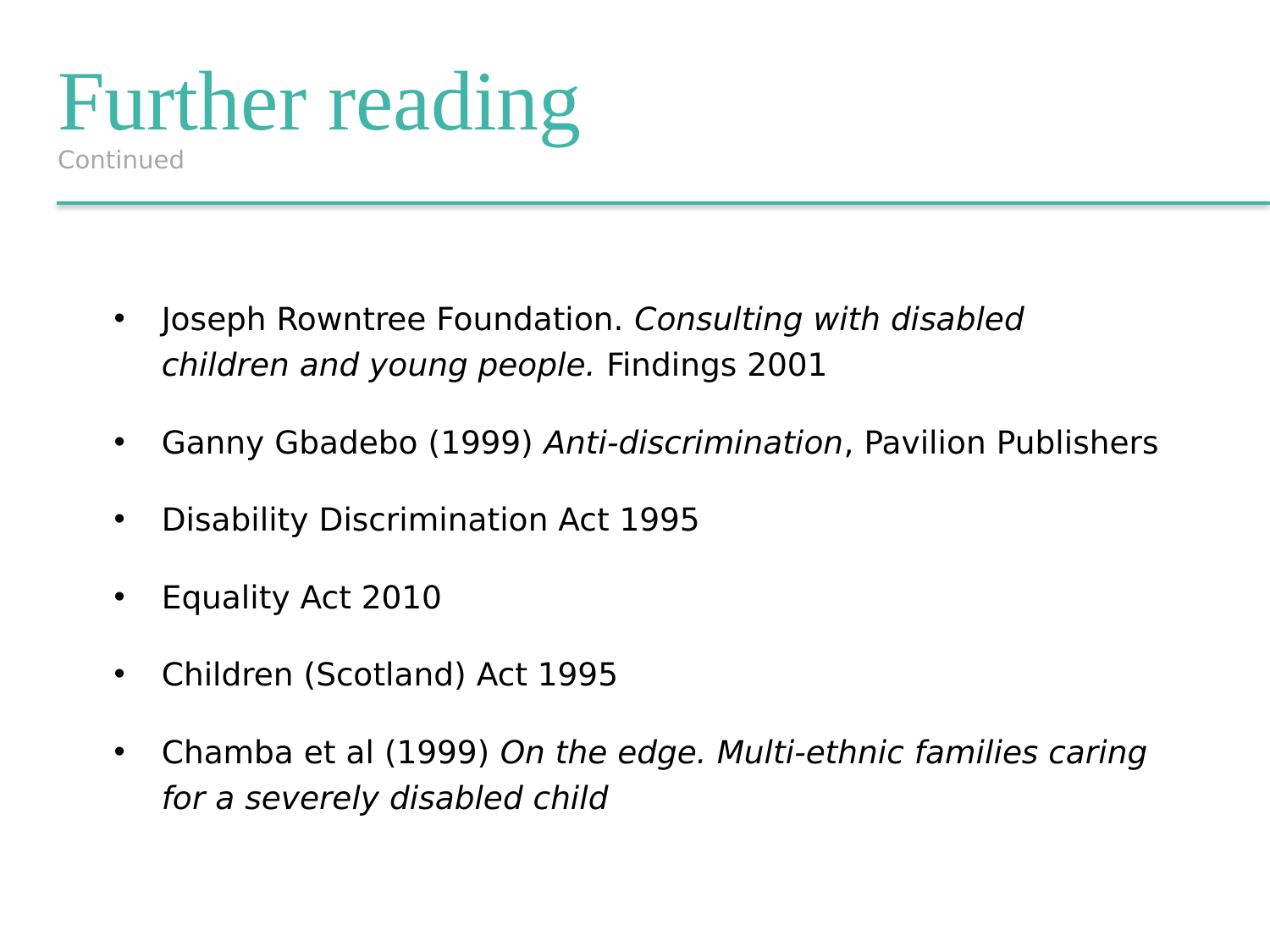

Further reading
Continued
Joseph Rowntree Foundation. Consulting with disabled children and young people. Findings 2001

Ganny Gbadebo (1999) Anti-discrimination, Pavilion Publishers

Disability Discrimination Act 1995

Equality Act 2010

Children (Scotland) Act 1995

Chamba et al (1999) On the edge. Multi-ethnic families caring for a severely disabled child